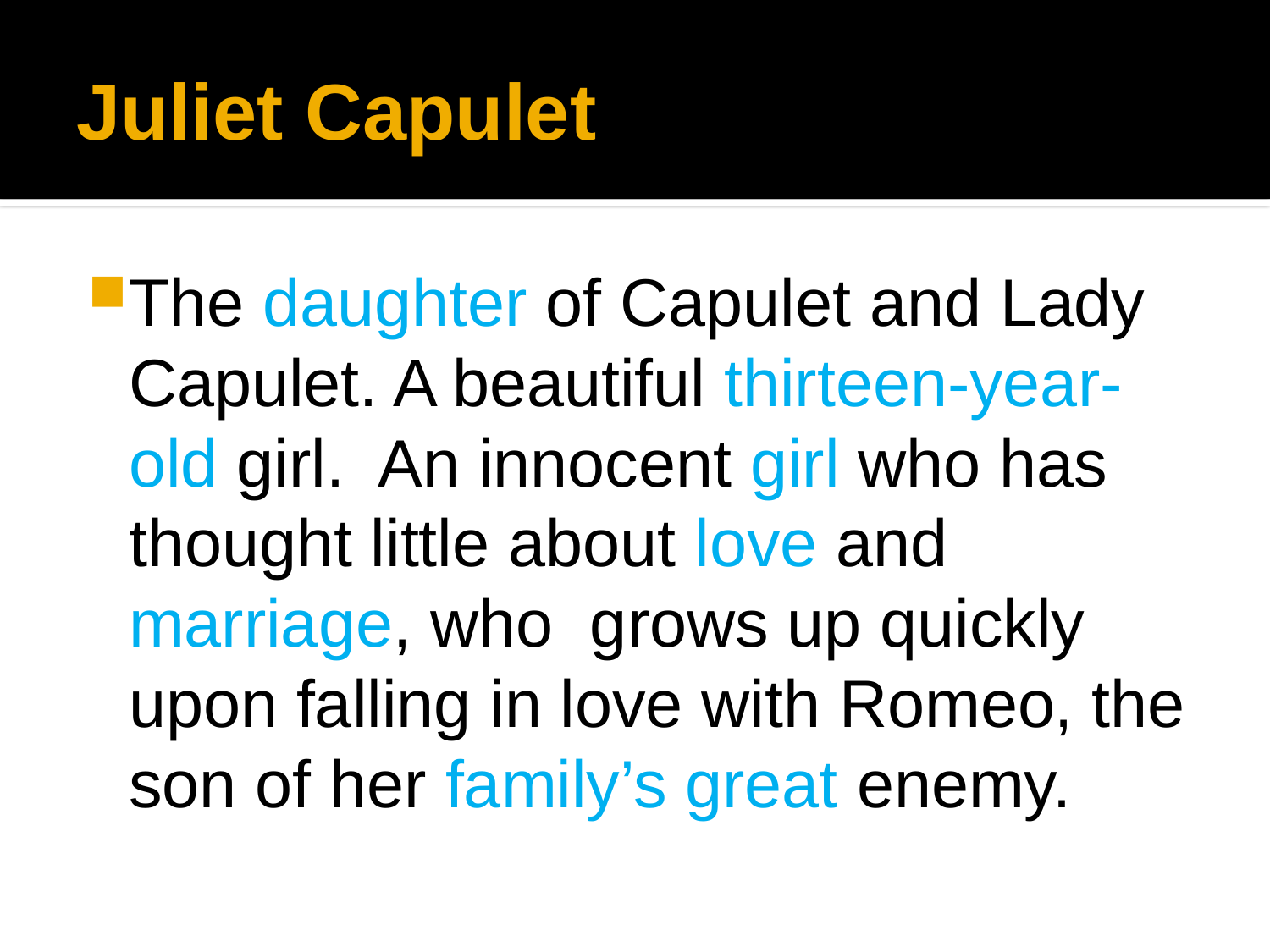

# Juliet Capulet
The daughter of Capulet and Lady Capulet. A beautiful thirteen-year-old girl.  An innocent girl who has thought little about love and marriage, who  grows up quickly upon falling in love with Romeo, the son of her family’s great enemy.